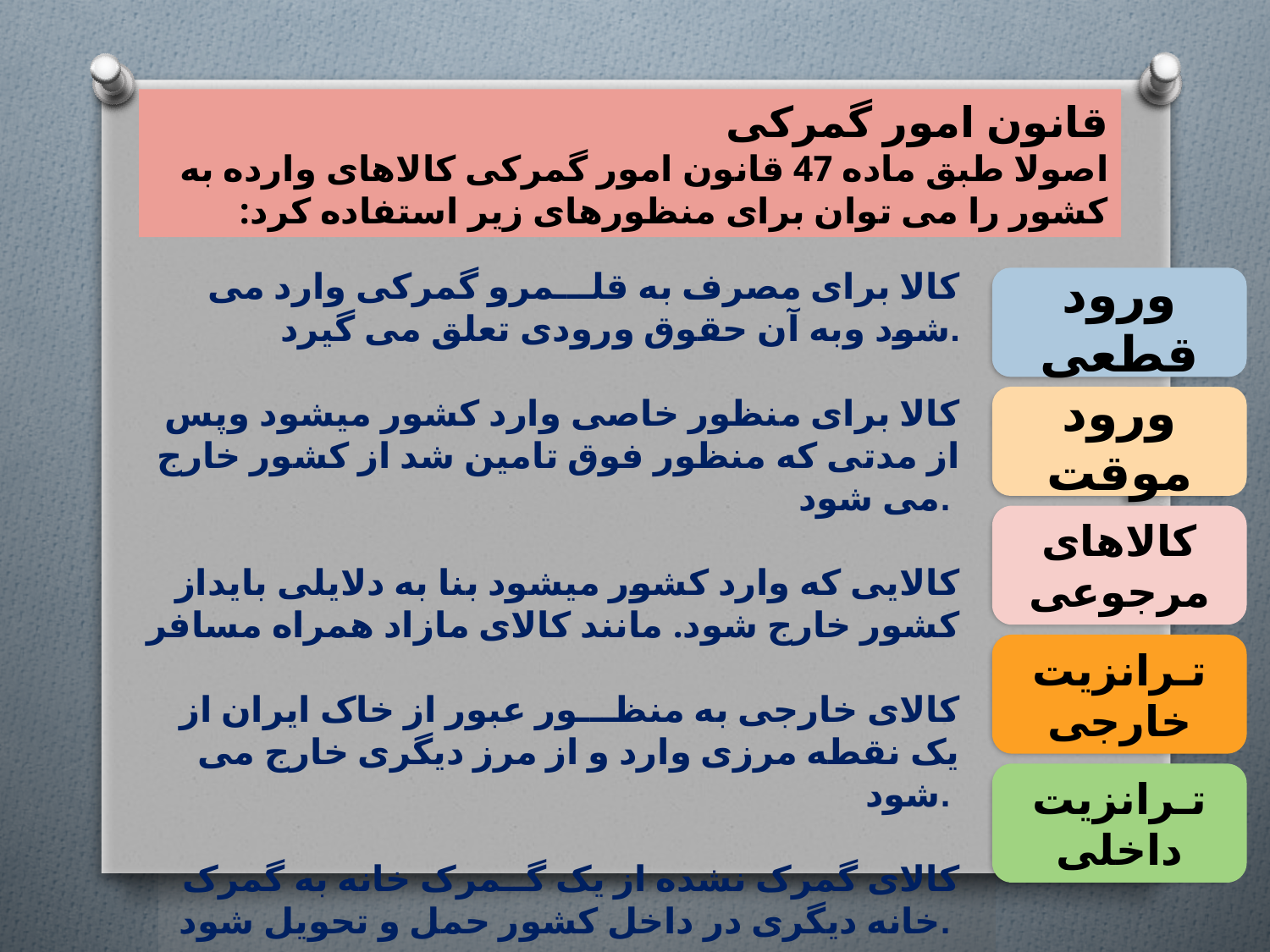

قانون امور گمرکی
اصولا طبق ماده 47 قانون امور گمرکی کالاهای وارده به کشور را می توان برای منظورهای زیر استفاده کرد:
کالا برای مصرف به قلـــمرو گمرکی وارد می شود وبه آن حقوق ورودی تعلق می گیرد.

کالا برای منظور خاصی وارد کشور میشود وپس از مدتی که منظور فوق تامین شد از کشور خارج می شود.

کالایی که وارد کشور میشود بنا به دلایلی بایداز کشور خارج شود. مانند کالای مازاد همراه مسافر

کالای خارجی به منظـــور عبور از خاک ایران از یک نقطه مرزی وارد و از مرز دیگری خارج می شود.

کالای گمرک نشده از یک گــمرک خانه به گمرک خانه دیگری در داخل کشور حمل و تحویل شود.
ورود قطعی
ورود موقت
کالاهای مرجوعی
تـرانزیت
خارجی
تـرانزیت داخلی